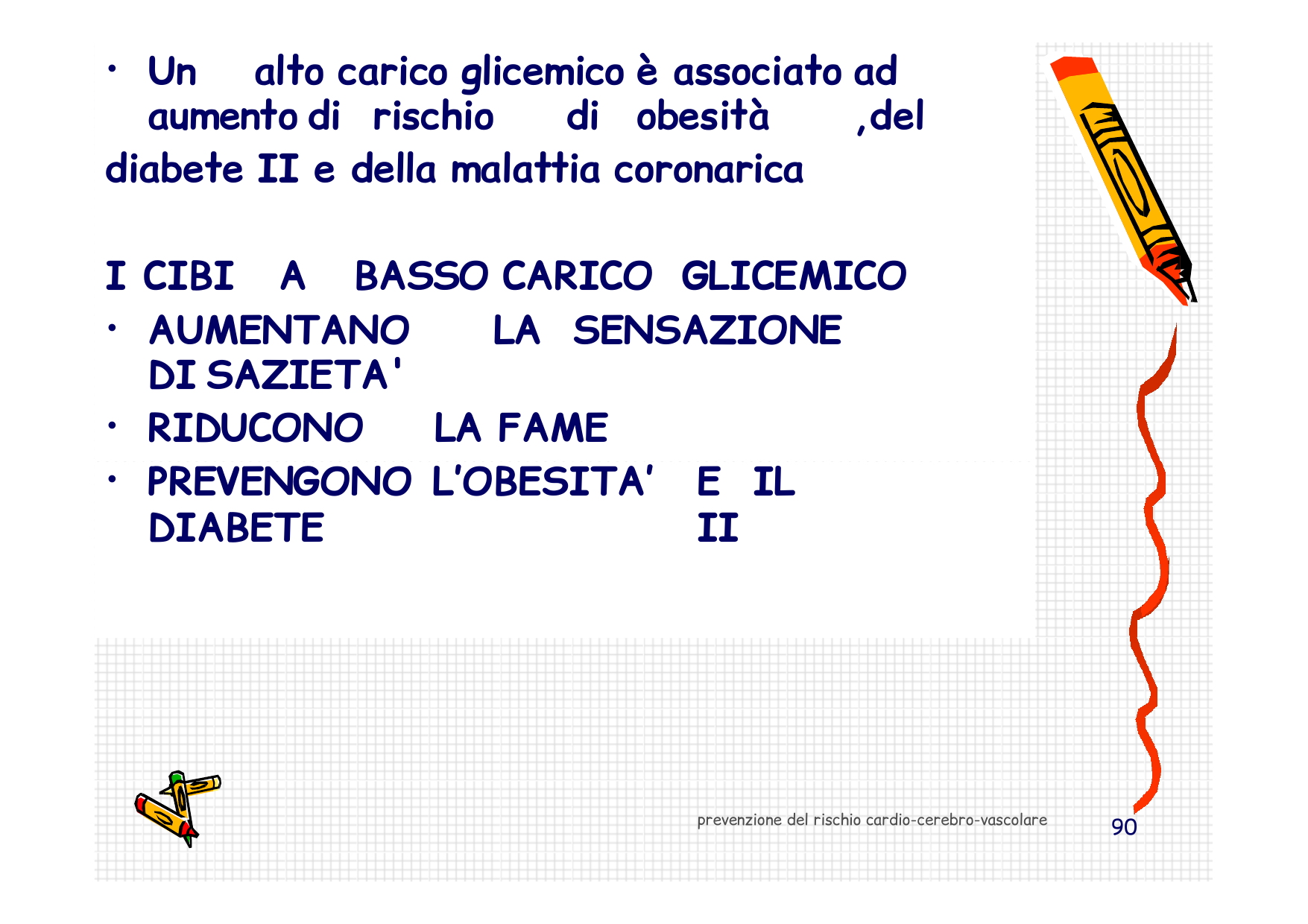

Un		alto	carico	glicemico	è	associato	ad	aumento di	rischio	di	obesità	,del
diabete	II	e	della	malattia	coronarica

I	CIBI	A	BASSO	CARICO	GLICEMICO
AUMENTANO	LA	SENSAZIONE	DI SAZIETA'
RIDUCONO	LA	FAME
PREVENGONO  L’OBESITA’	E	IL	DIABETE	II

Provincia Milano 1

prevenzione del rischio cardio-cerebro-vascolare

90